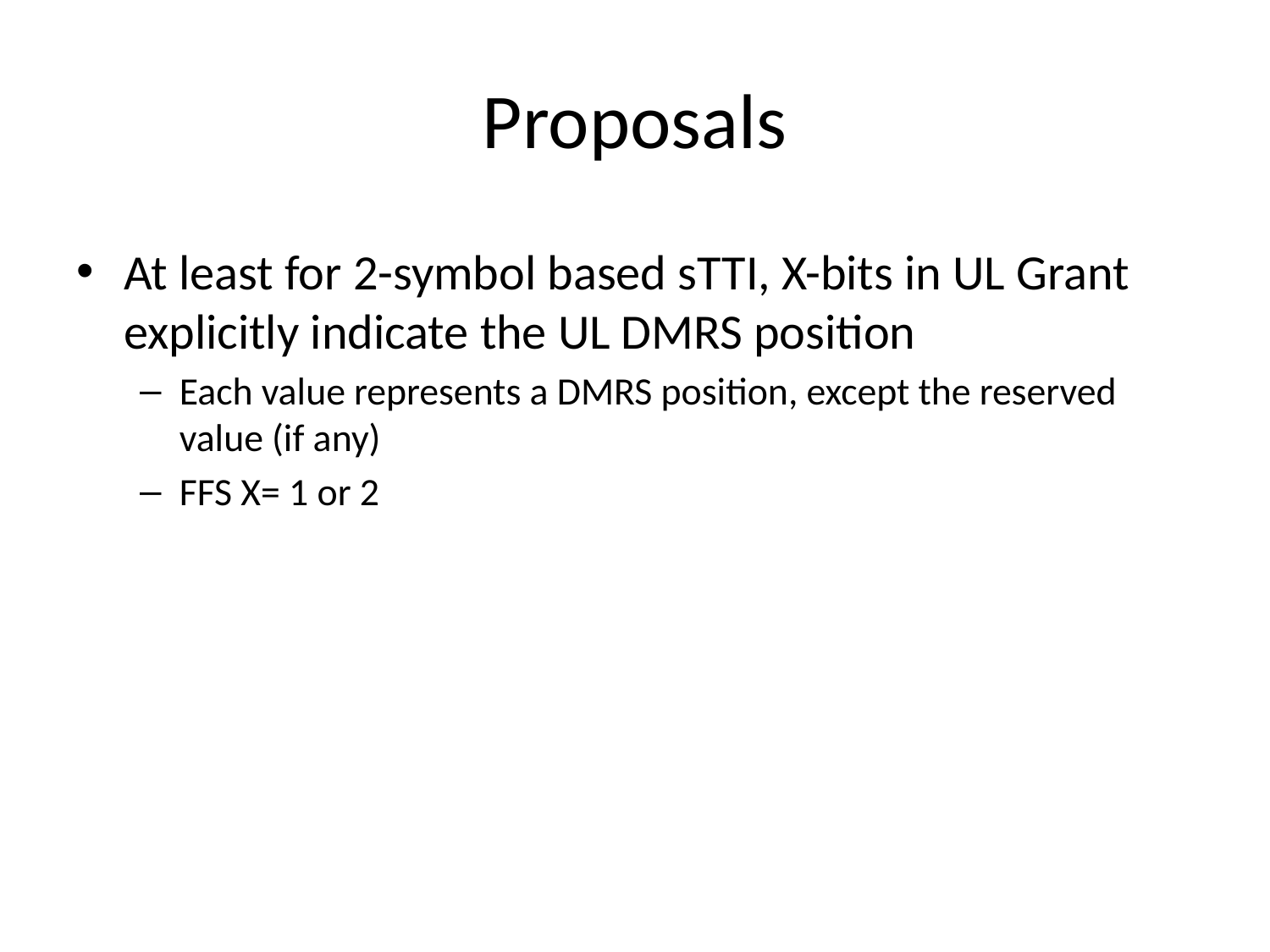

# Proposals

At least for 2-symbol based sTTI, X-bits in UL Grant explicitly indicate the UL DMRS position
Each value represents a DMRS position, except the reserved value (if any)
FFS X= 1 or 2